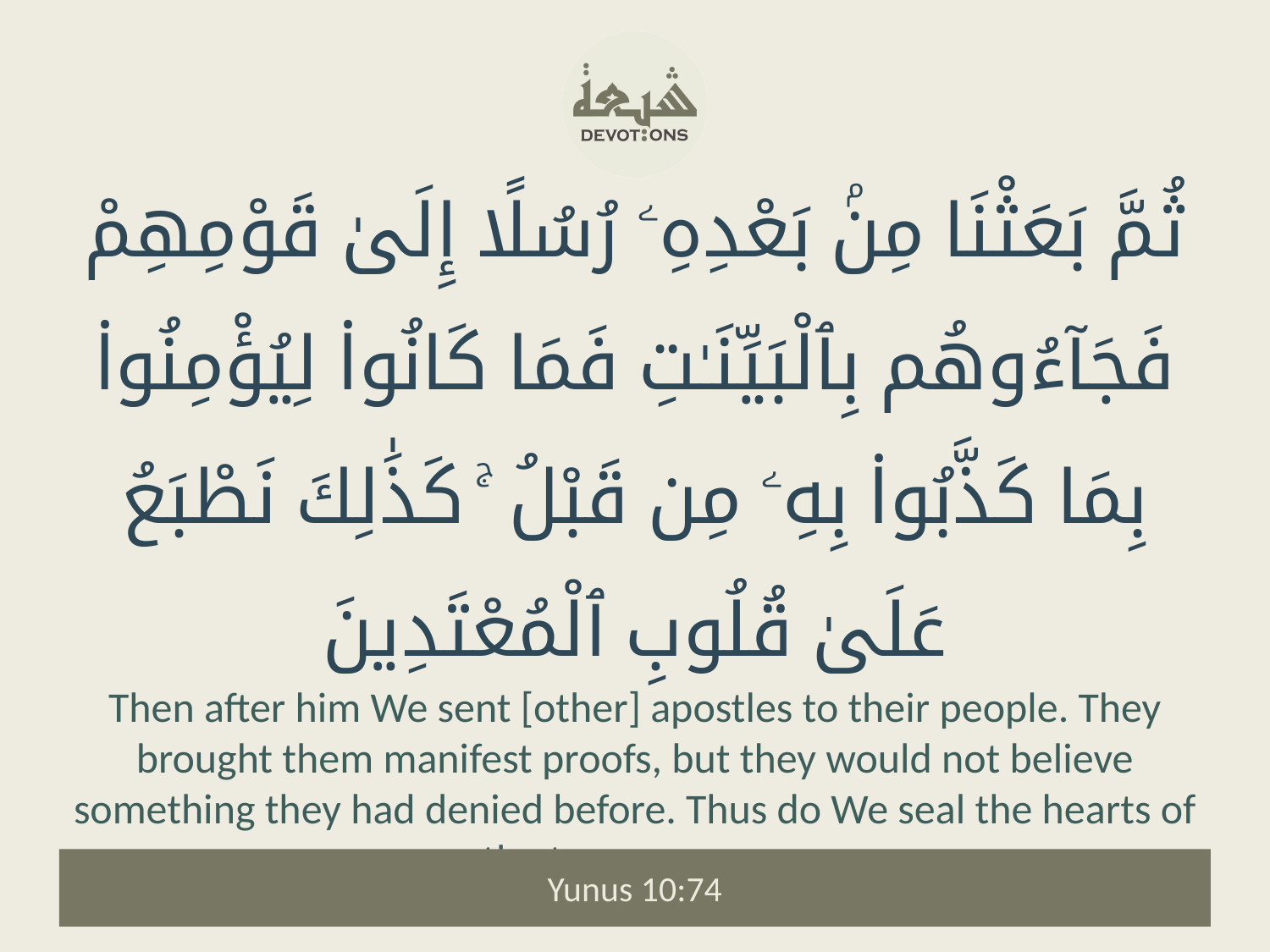

ثُمَّ بَعَثْنَا مِنۢ بَعْدِهِۦ رُسُلًا إِلَىٰ قَوْمِهِمْ فَجَآءُوهُم بِٱلْبَيِّنَـٰتِ فَمَا كَانُوا۟ لِيُؤْمِنُوا۟ بِمَا كَذَّبُوا۟ بِهِۦ مِن قَبْلُ ۚ كَذَٰلِكَ نَطْبَعُ عَلَىٰ قُلُوبِ ٱلْمُعْتَدِينَ
Then after him We sent [other] apostles to their people. They brought them manifest proofs, but they would not believe something they had denied before. Thus do We seal the hearts of the transgressors.
Yunus 10:74